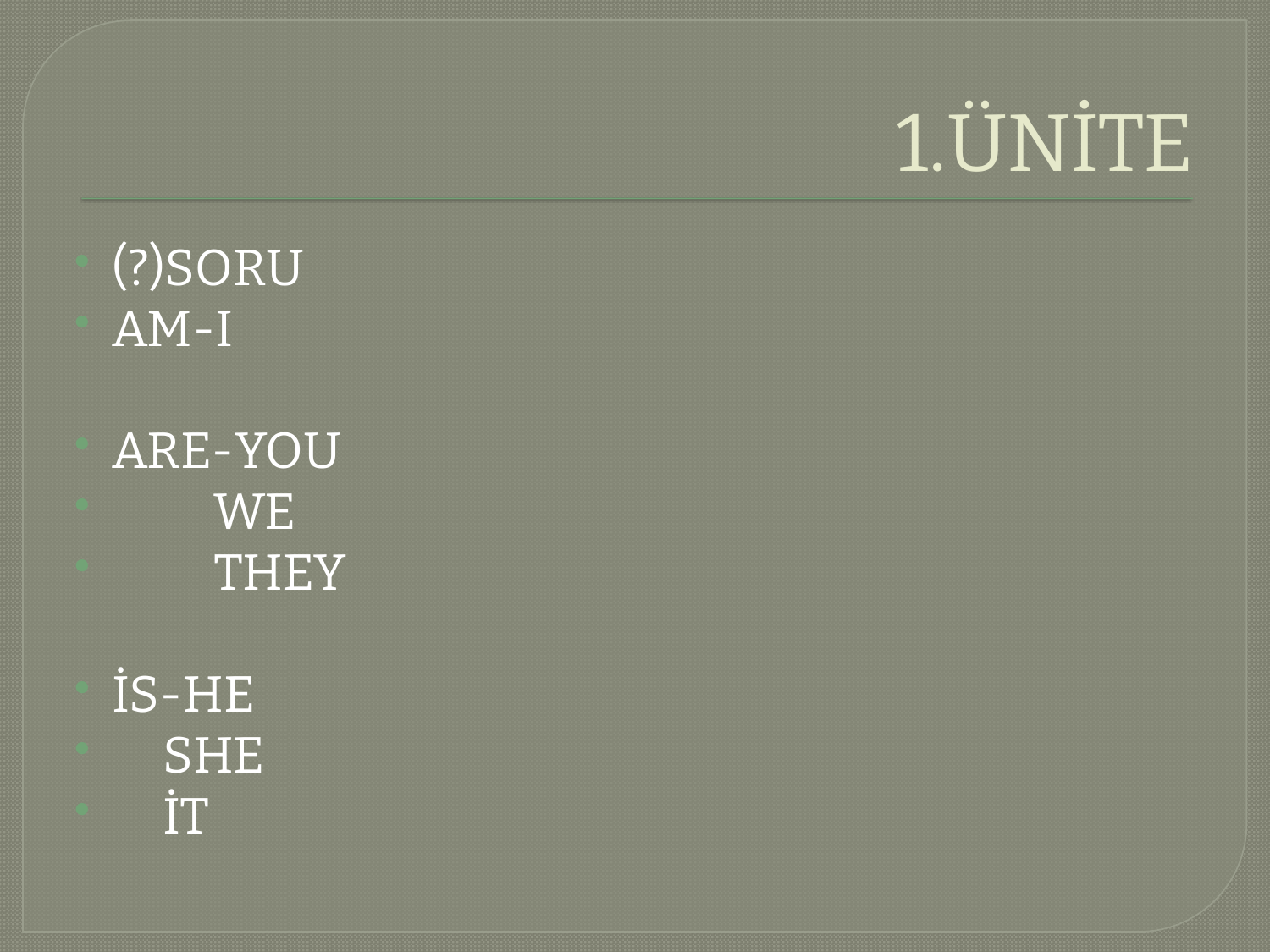

# 1.ÜNİTE
(?)SORU
AM-I

ARE-YOU
          WE
          THEY

İS-HE
     SHE
     İT